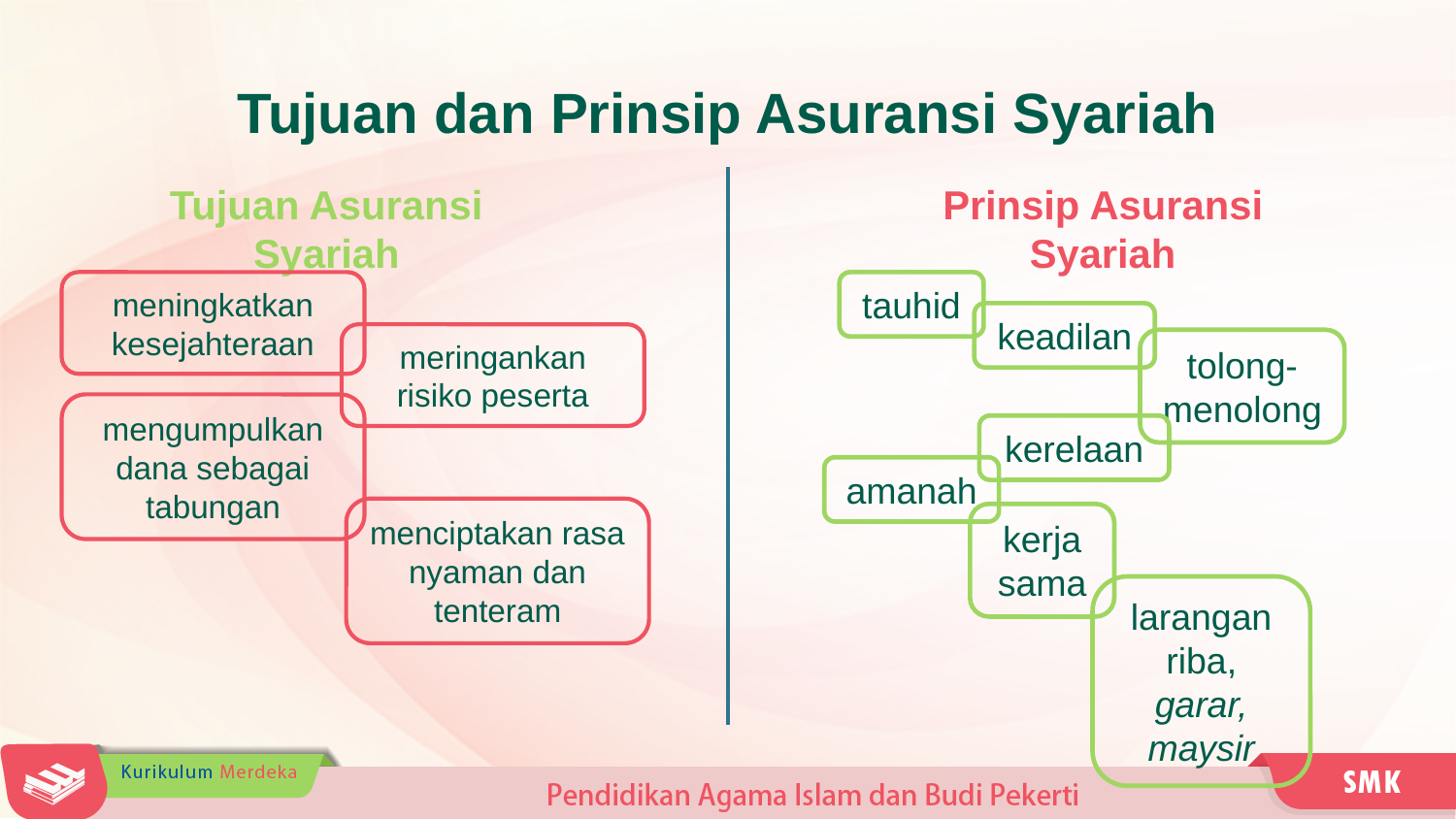

Tujuan dan Prinsip Asuransi Syariah
Tujuan Asuransi Syariah
Prinsip Asuransi Syariah
meningkatkan kesejahteraan
tauhid
keadilan
meringankan risiko peserta
tolong-menolong
mengumpulkan dana sebagai tabungan
kerelaan
amanah
menciptakan rasa nyaman dan tenteram
kerja sama
larangan riba, garar, maysir